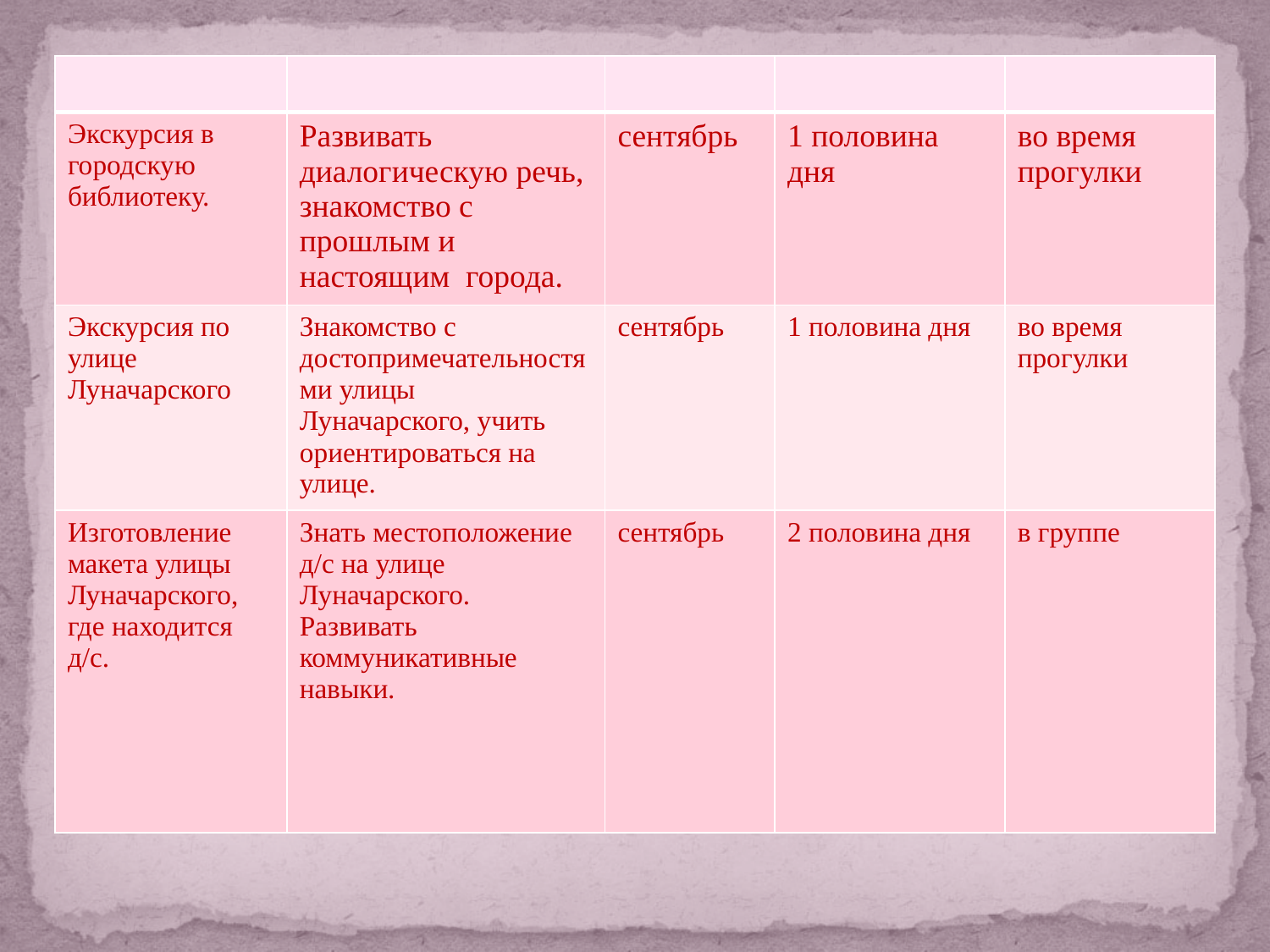

|  |  |  |  |  |
| --- | --- | --- | --- | --- |
| Экскурсия в городскую библиотеку. | Развивать диалогическую речь, знакомство с прошлым и настоящим города. | сентябрь | 1 половина дня | во время прогулки |
| Экскурсия по улице Луначарского | Знакомство с достопримечательностями улицы Луначарского, учить ориентироваться на улице. | сентябрь | 1 половина дня | во время прогулки |
| Изготовление макета улицы Луначарского, где находится д/с. | Знать местоположение д/с на улице Луначарского. Развивать коммуникативные навыки. | сентябрь | 2 половина дня | в группе |